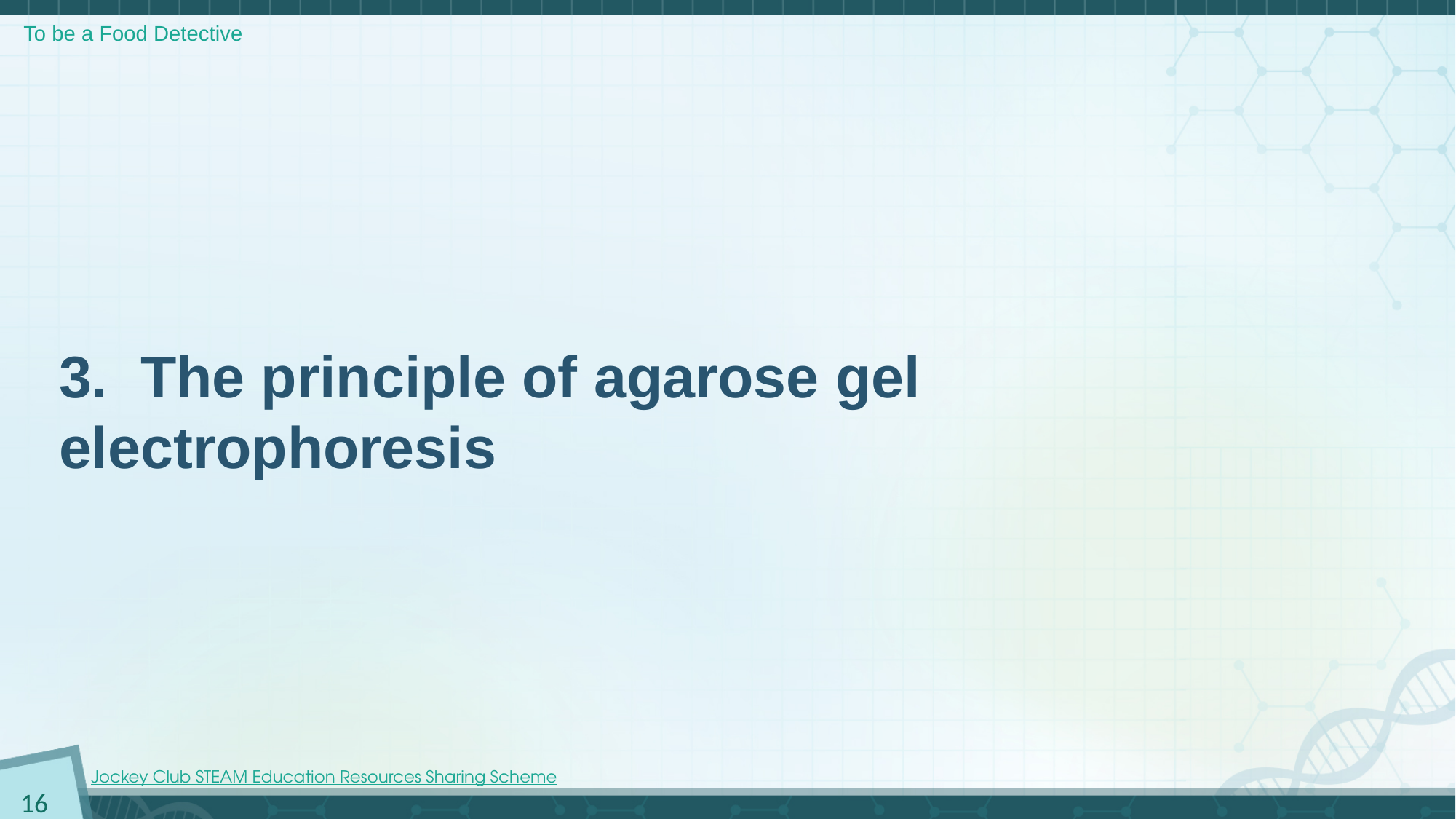

# 3.  The principle of agarose gel electrophoresis
16